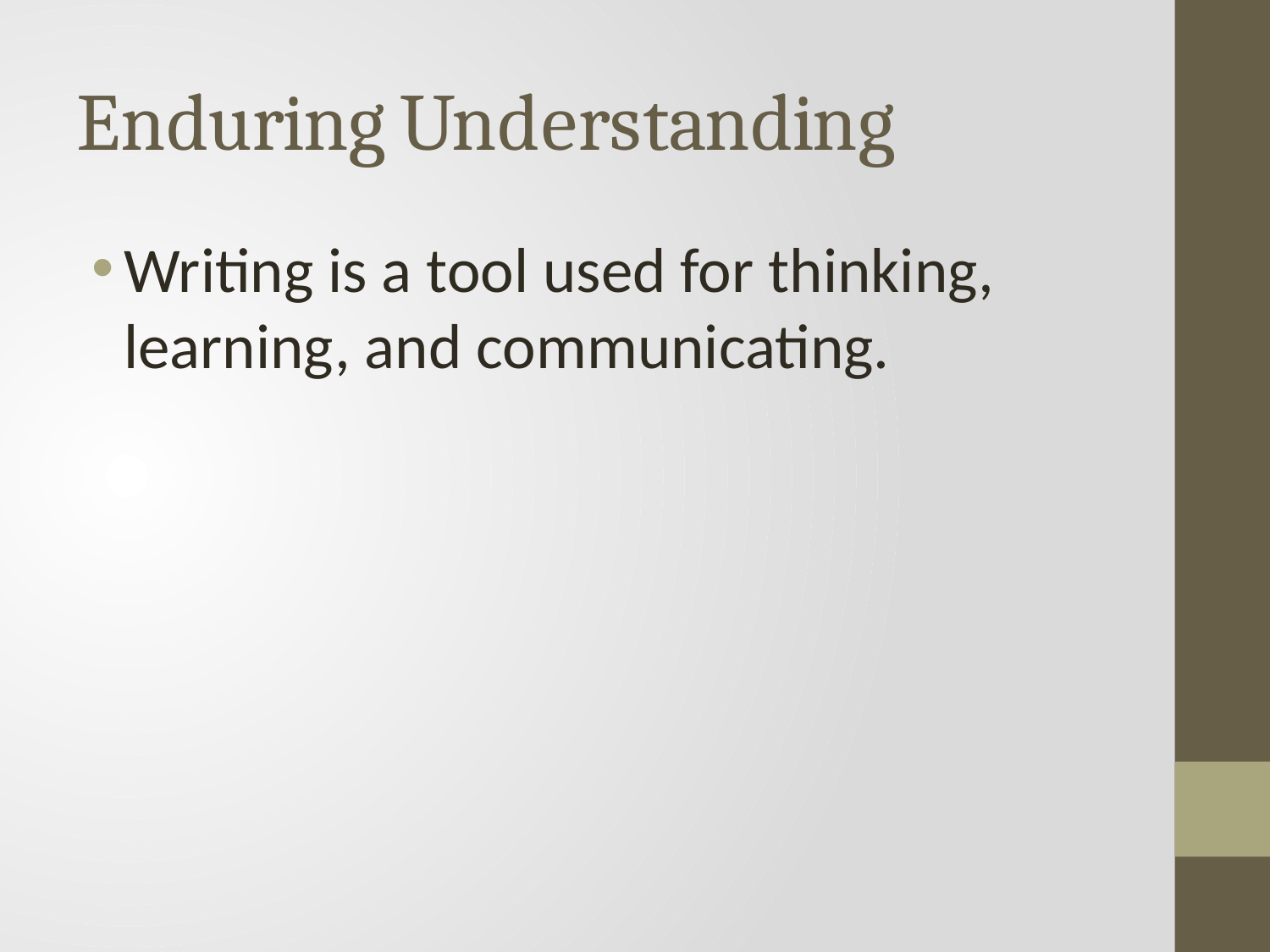

# Enduring Understanding
Writing is a tool used for thinking, learning, and communicating.